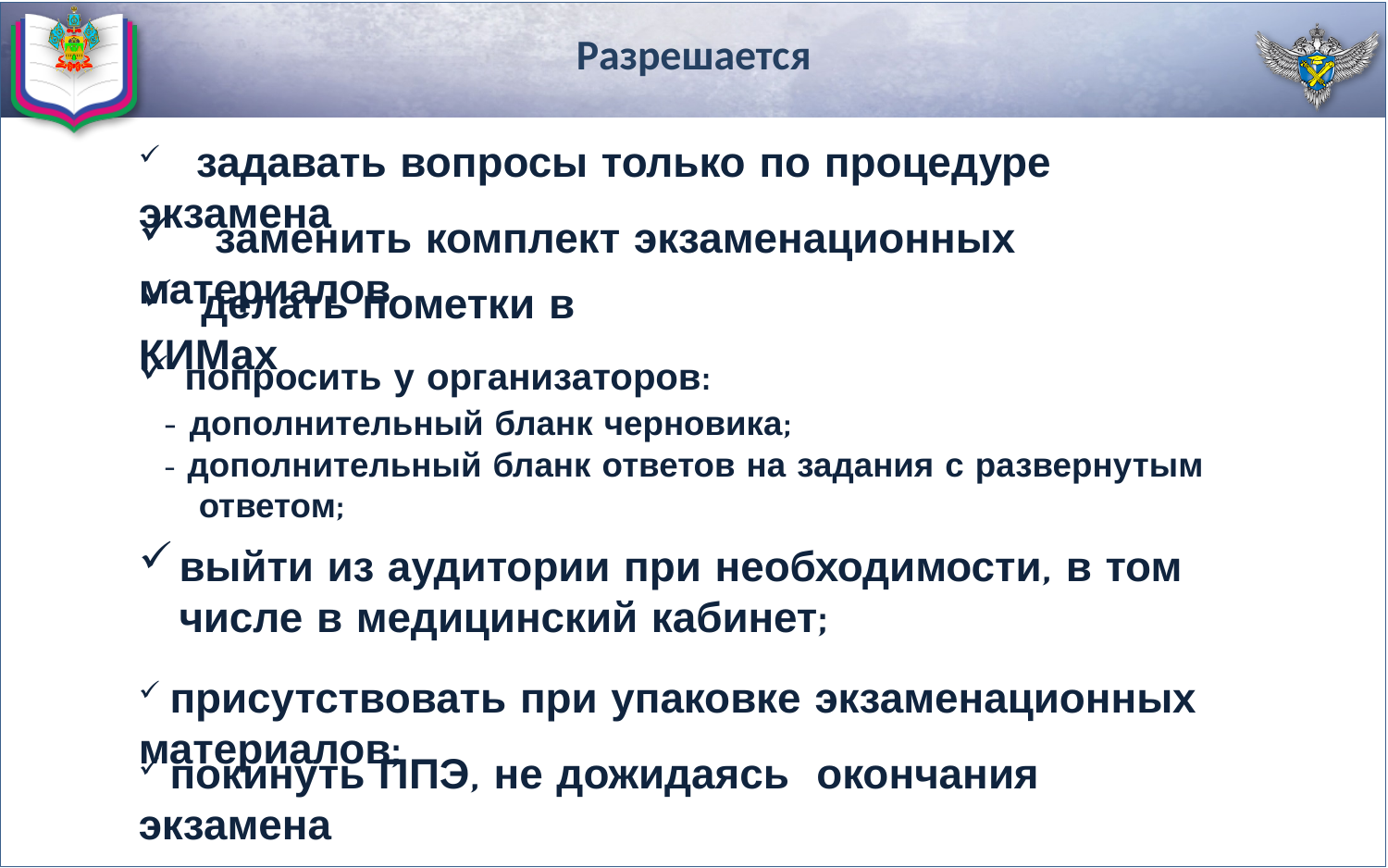

# Разрешается
    задавать вопросы только по процедуре  экзамена
   заменить комплект экзаменационных материалов
  делать пометки в КИМах
попросить у организаторов:
- дополнительный бланк черновика;
- дополнительный бланк ответов на задания с развернутым ответом;
выйти из аудитории при необходимости, в том числе в медицинский кабинет;
 присутствовать при упаковке экзаменационных материалов;
 покинуть ППЭ, не дожидаясь  окончания экзамена